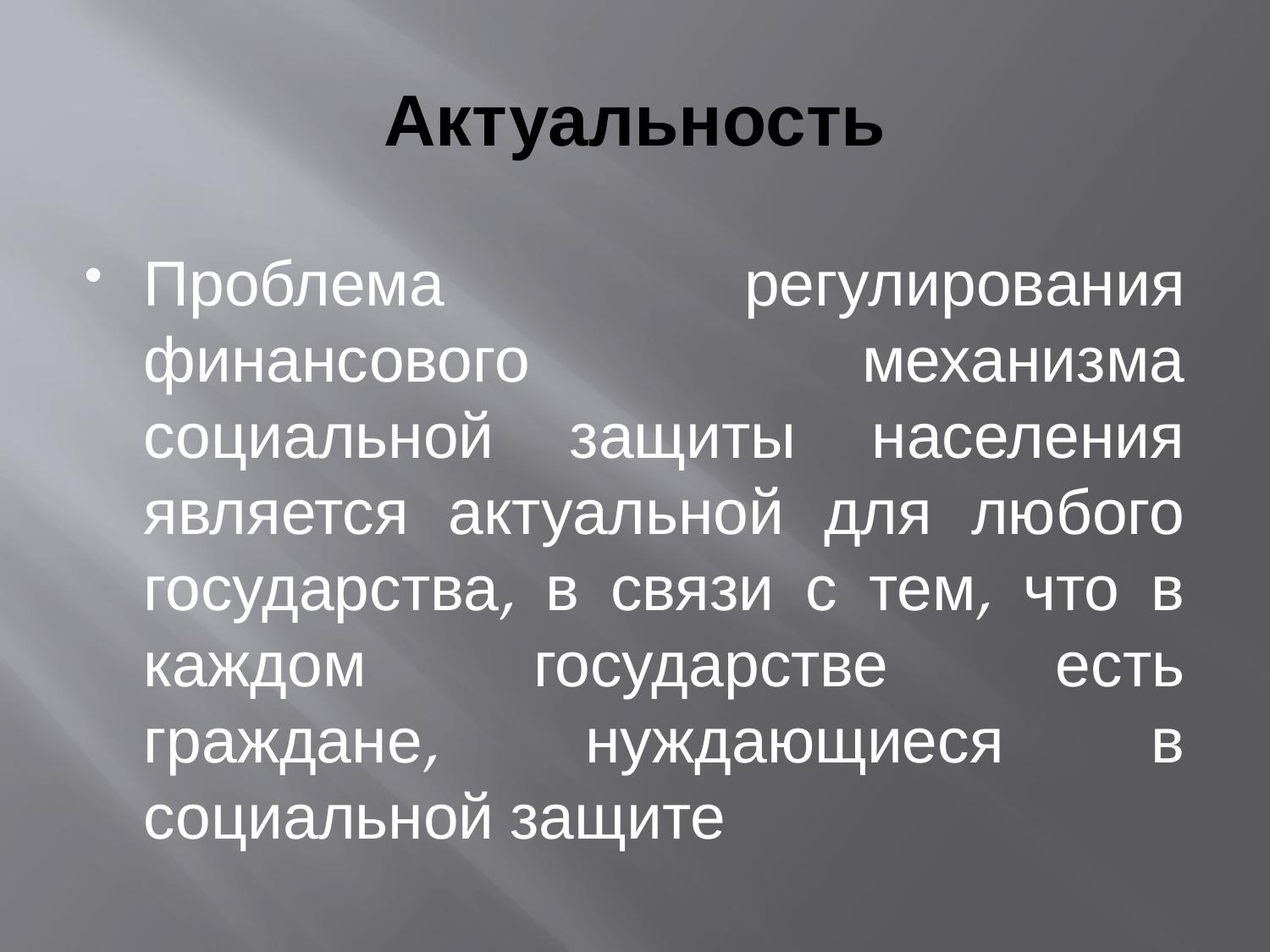

# Актуальность
Проблема регулирования финансового механизма социальной защиты населения является актуальной для любого государства, в связи с тем, что в каждом государстве есть граждане, нуждающиеся в социальной защите